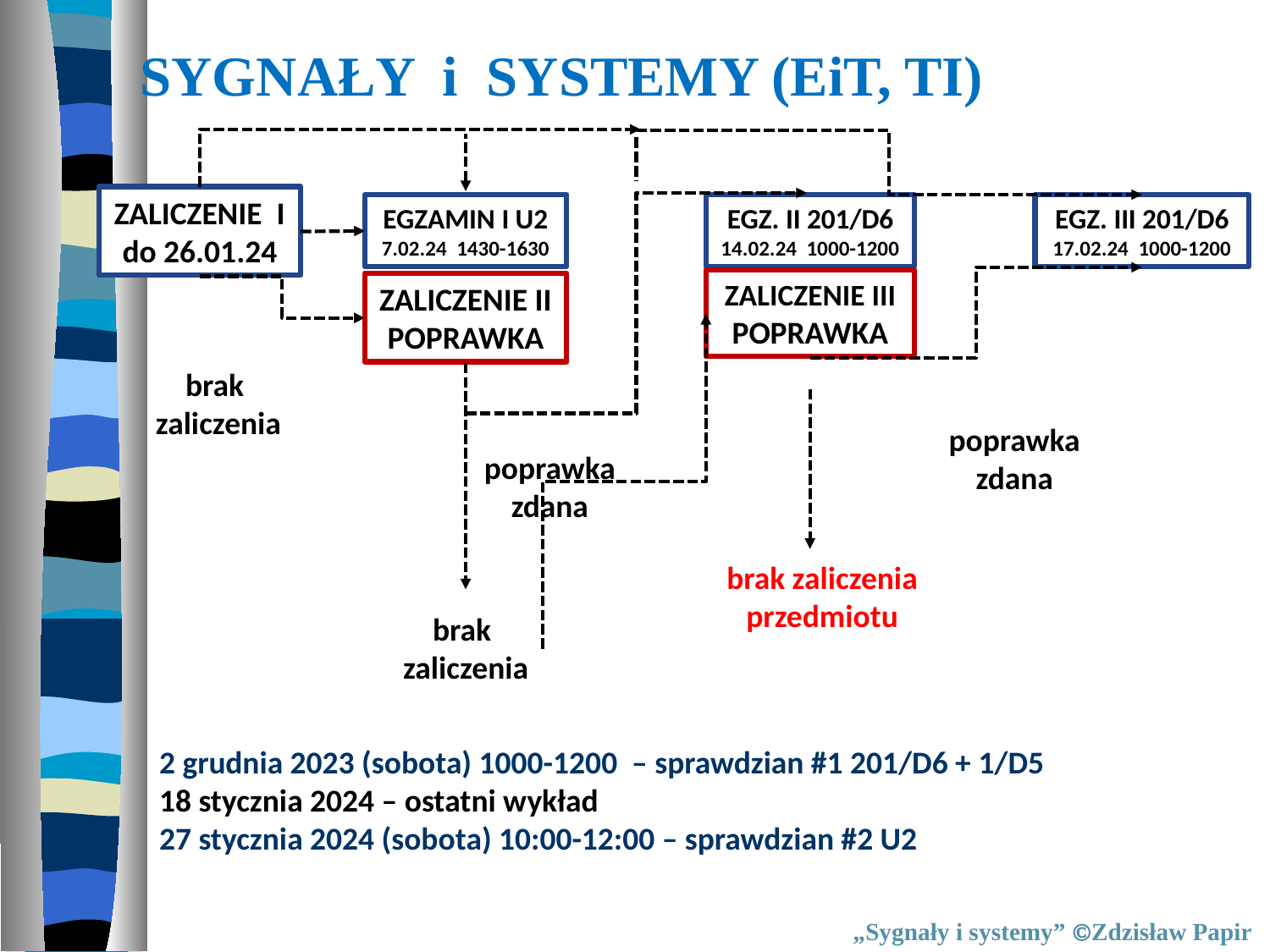

SYGNAŁY  i  SYSTEMY (EiT, TI)
ZALICZENIE  I
do 26.01.24
EGZAMIN I U2
7.02.24  1430-1630
ZALICZENIE II
POPRAWKA
EGZ. II 201/D6
14.02.24  1000-1200
ZALICZENIE III
POPRAWKA
EGZ. III 201/D6
17.02.24  1000-1200
brak
zaliczenia
poprawka
zdana
poprawka
zdana
brak zaliczenia
przedmiotu
brak
zaliczenia
2 grudnia 2023 (sobota) 1000-1200  – sprawdzian #1 201/D6 + 1/D5
18 stycznia 2024 – ostatni wykład
27 stycznia 2024 (sobota) 10:00-12:00 – sprawdzian #2 U2
„Sygnały i systemy” ©Zdzisław Papir